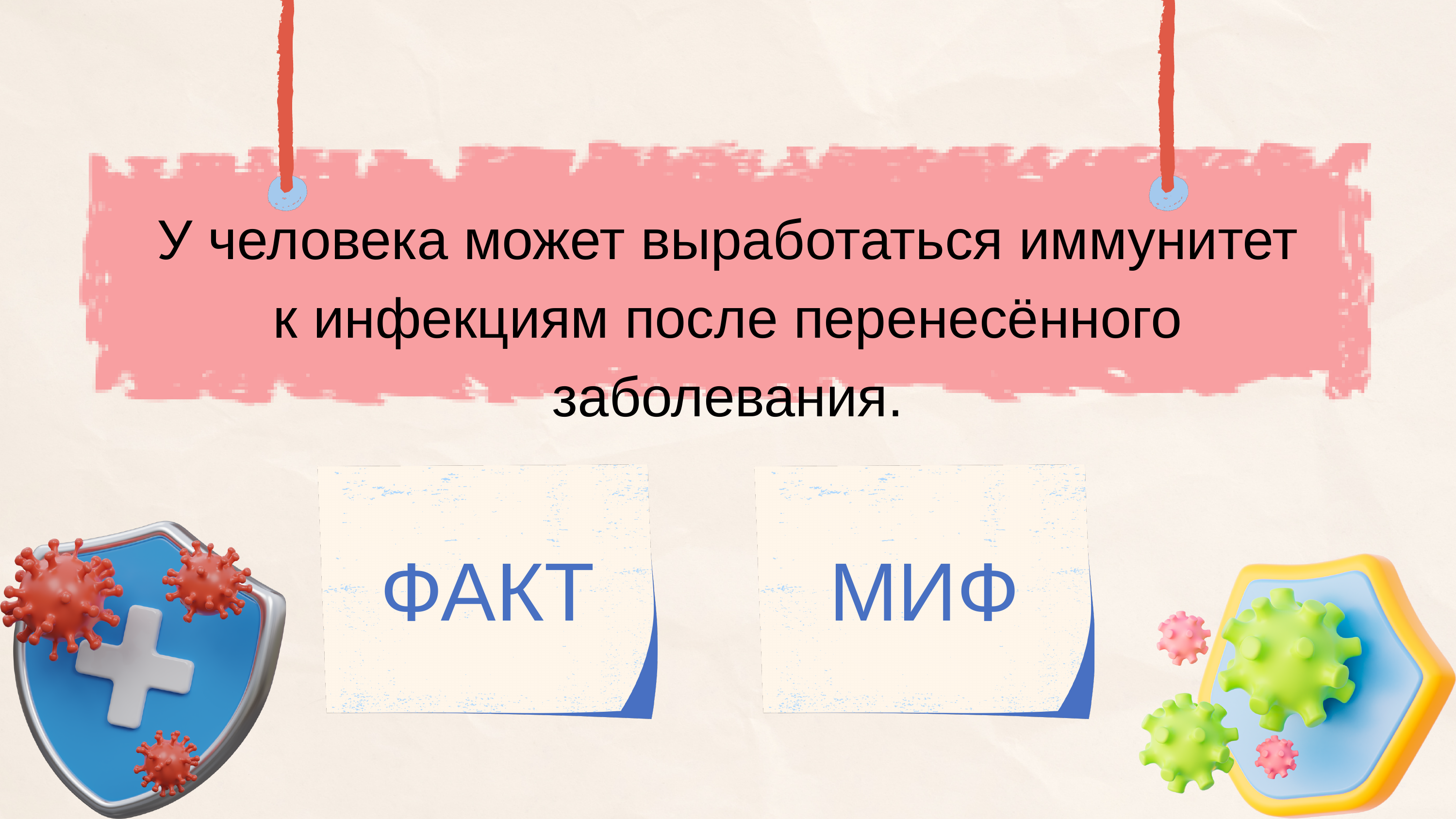

У человека может выработаться иммунитет к инфекциям после перенесённого заболевания.

ФАКТ
МИФ